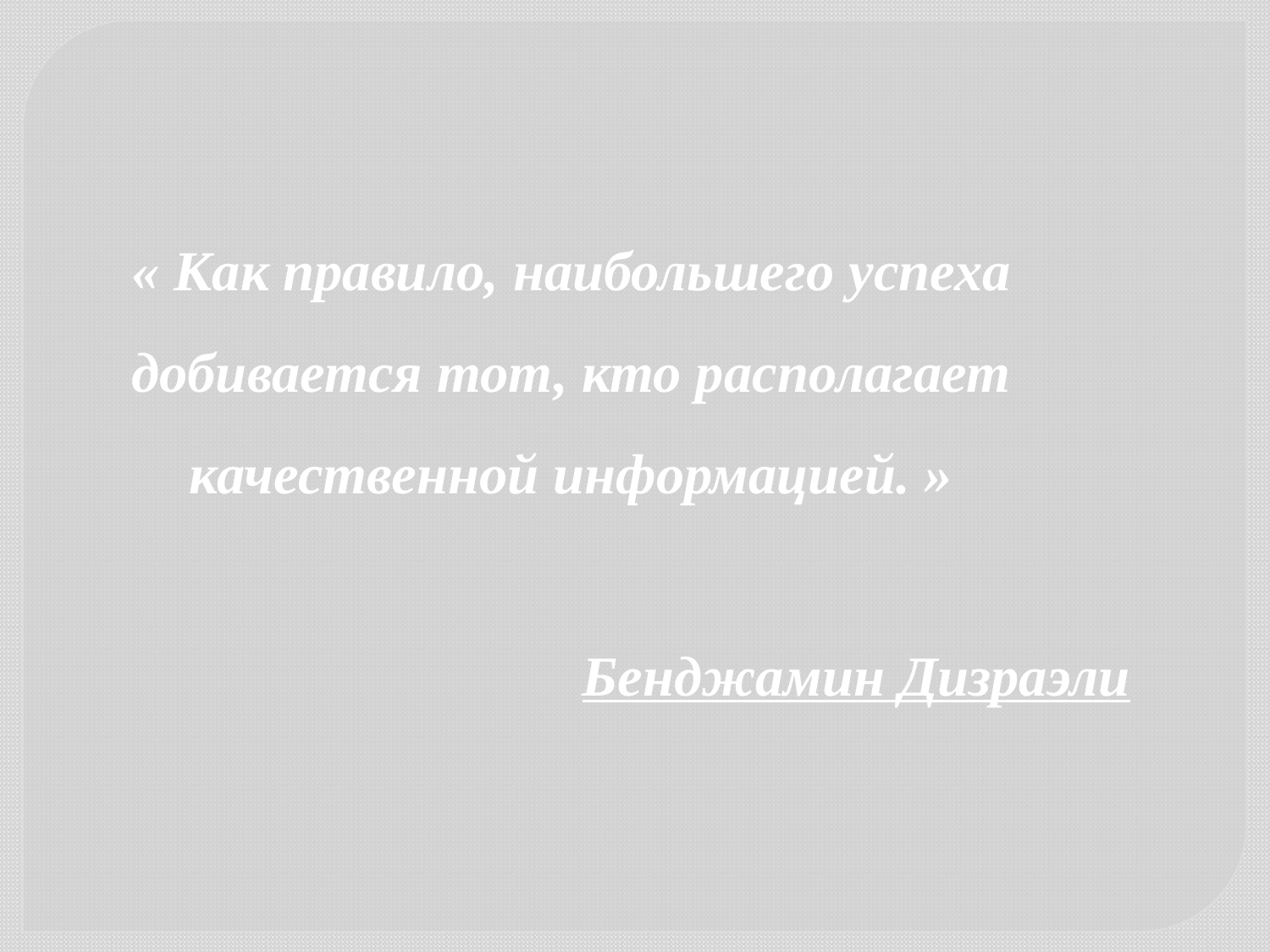

« Как правило, наибольшего успеха добивается тот, кто располагает качественной информацией. »

Бенджамин Дизраэли